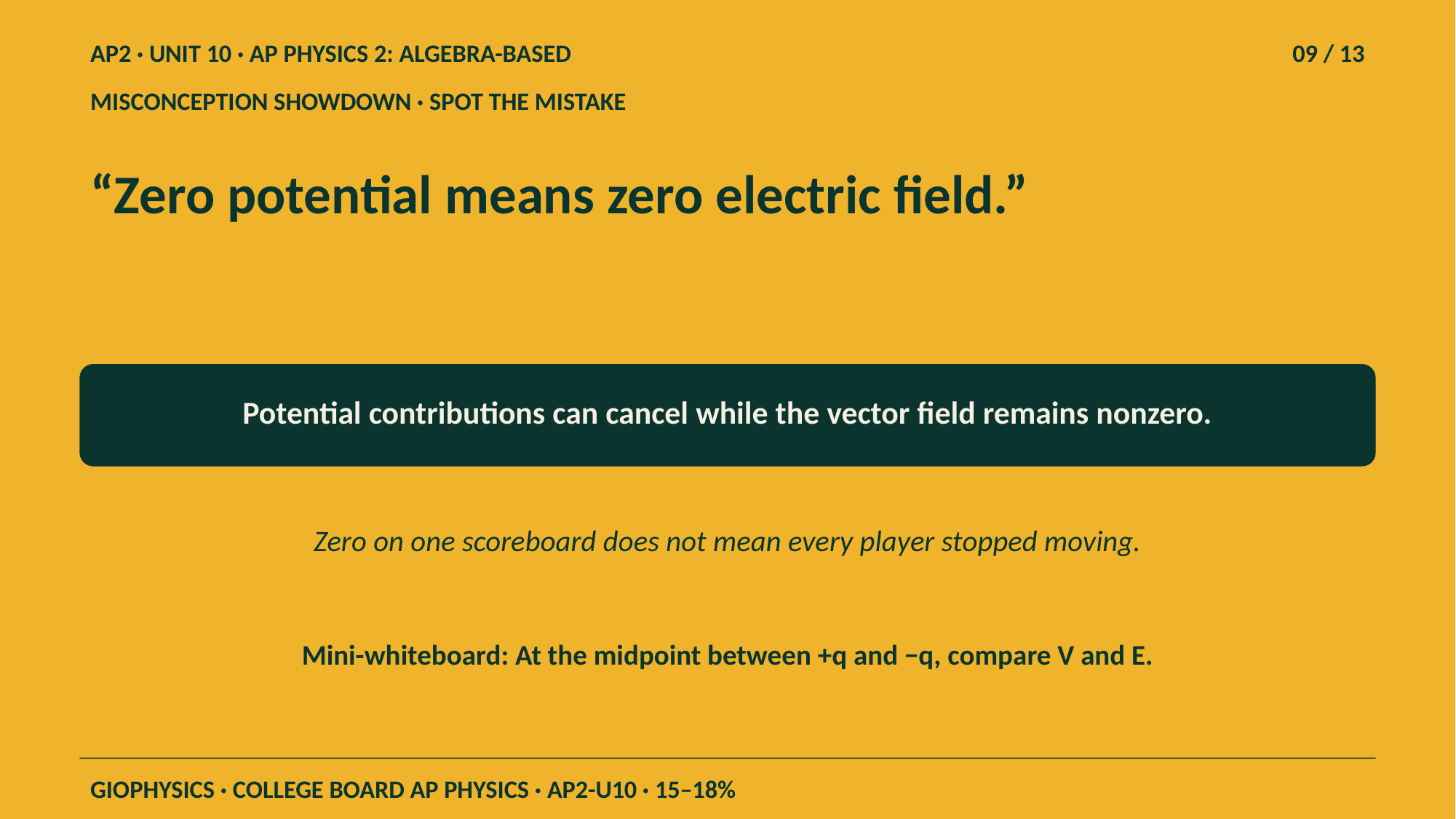

AP2 · UNIT 10 · AP PHYSICS 2: ALGEBRA-BASED
09 / 13
MISCONCEPTION SHOWDOWN · SPOT THE MISTAKE
“Zero potential means zero electric field.”

Potential contributions can cancel while the vector field remains nonzero.
Zero on one scoreboard does not mean every player stopped moving.
Mini-whiteboard: At the midpoint between +q and −q, compare V and E.

GIOPHYSICS · COLLEGE BOARD AP PHYSICS · AP2-U10 · 15–18%